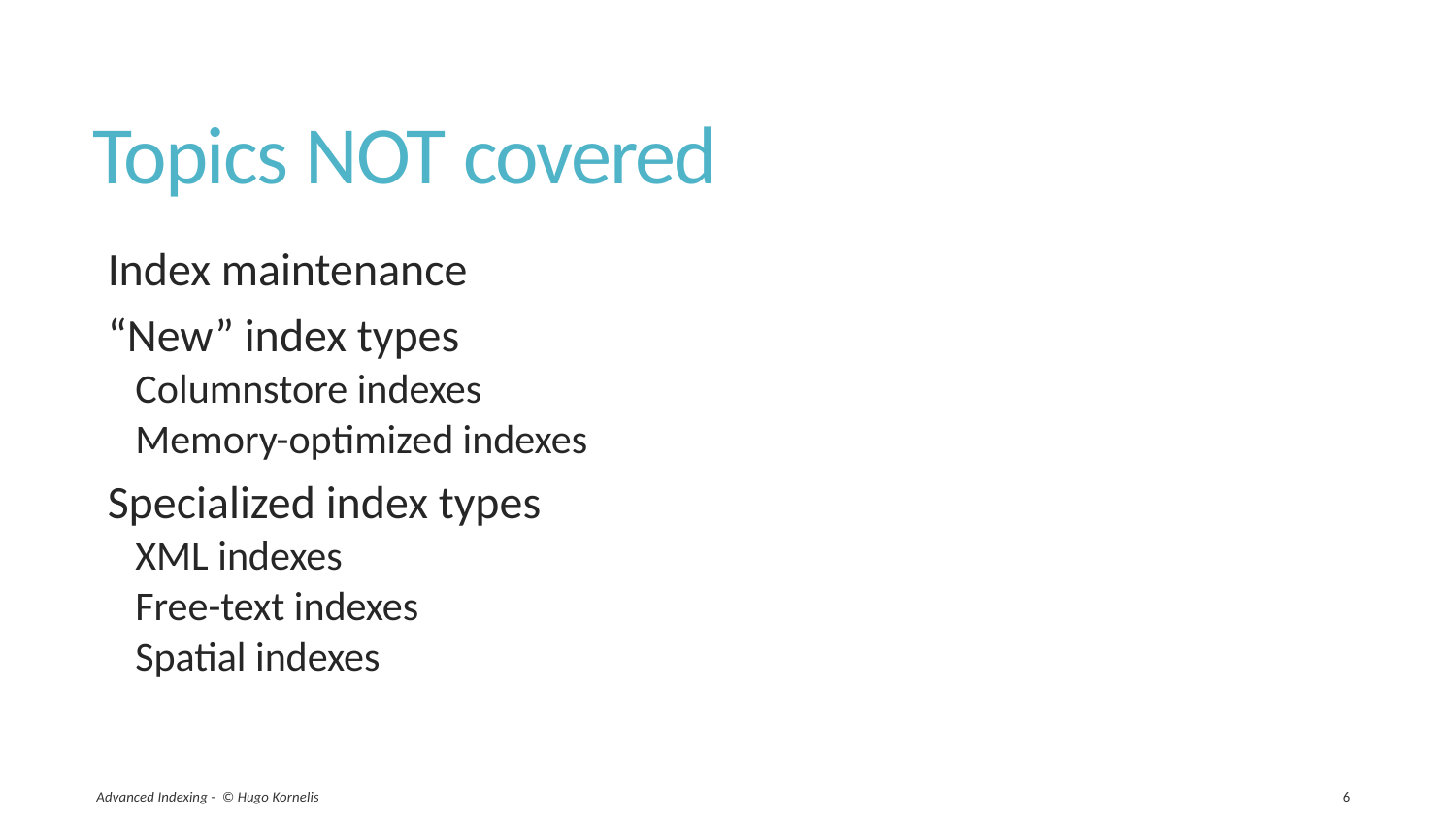

# Topics NOT covered
Index maintenance
“New” index types
Columnstore indexes
Memory-optimized indexes
Specialized index types
XML indexes
Free-text indexes
Spatial indexes
Advanced Indexing -  © Hugo Kornelis
6